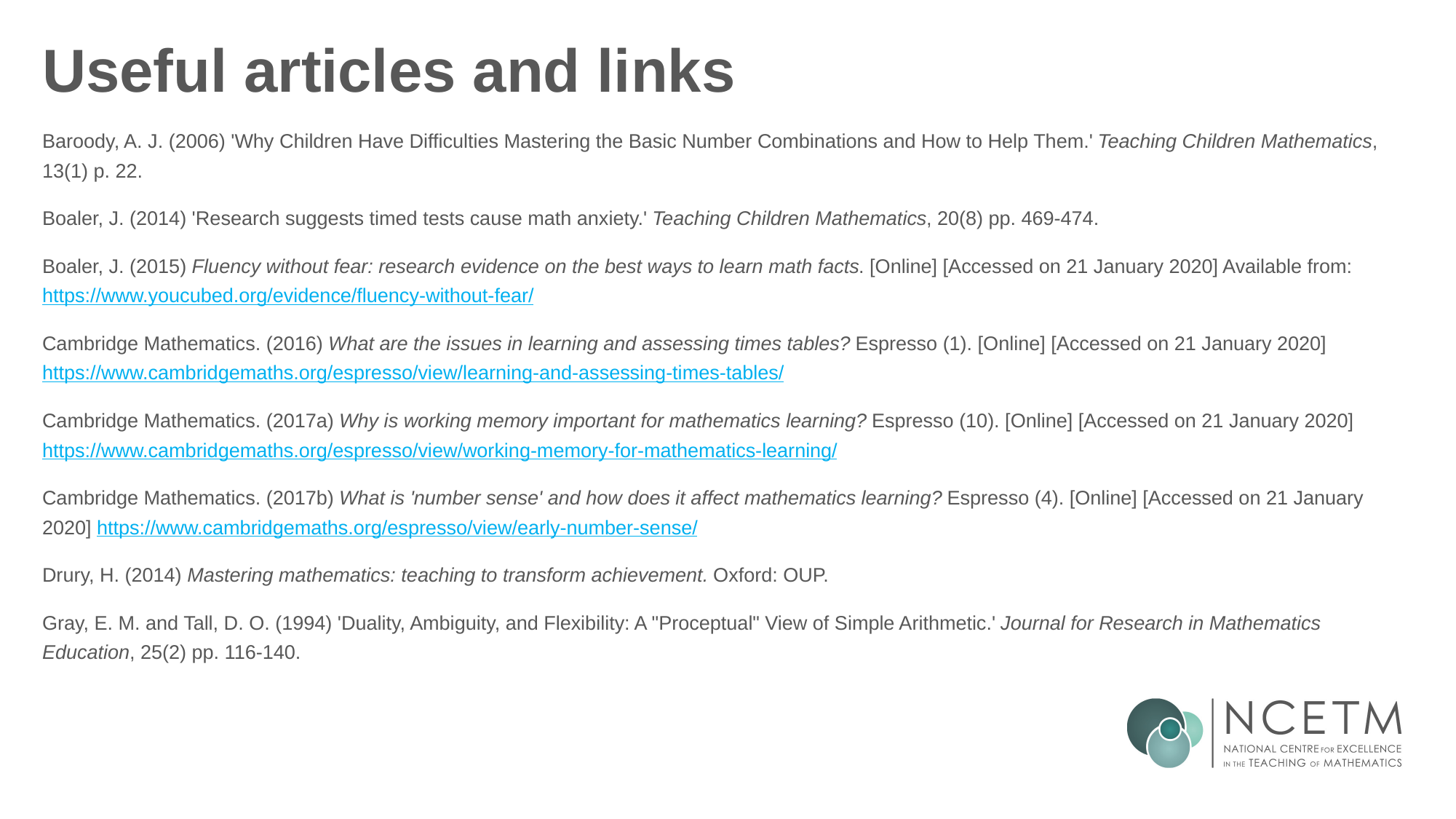

# Useful articles and links
Baroody, A. J. (2006) 'Why Children Have Difficulties Mastering the Basic Number Combinations and How to Help Them.' Teaching Children Mathematics, 13(1) p. 22.
Boaler, J. (2014) 'Research suggests timed tests cause math anxiety.' Teaching Children Mathematics, 20(8) pp. 469-474.
Boaler, J. (2015) Fluency without fear: research evidence on the best ways to learn math facts. [Online] [Accessed on 21 January 2020] Available from: https://www.youcubed.org/evidence/fluency-without-fear/
Cambridge Mathematics. (2016) What are the issues in learning and assessing times tables? Espresso (1). [Online] [Accessed on 21 January 2020] https://www.cambridgemaths.org/espresso/view/learning-and-assessing-times-tables/
Cambridge Mathematics. (2017a) Why is working memory important for mathematics learning? Espresso (10). [Online] [Accessed on 21 January 2020] https://www.cambridgemaths.org/espresso/view/working-memory-for-mathematics-learning/
Cambridge Mathematics. (2017b) What is 'number sense' and how does it affect mathematics learning? Espresso (4). [Online] [Accessed on 21 January 2020] https://www.cambridgemaths.org/espresso/view/early-number-sense/
Drury, H. (2014) Mastering mathematics: teaching to transform achievement. Oxford: OUP.
Gray, E. M. and Tall, D. O. (1994) 'Duality, Ambiguity, and Flexibility: A "Proceptual" View of Simple Arithmetic.' Journal for Research in Mathematics Education, 25(2) pp. 116-140.